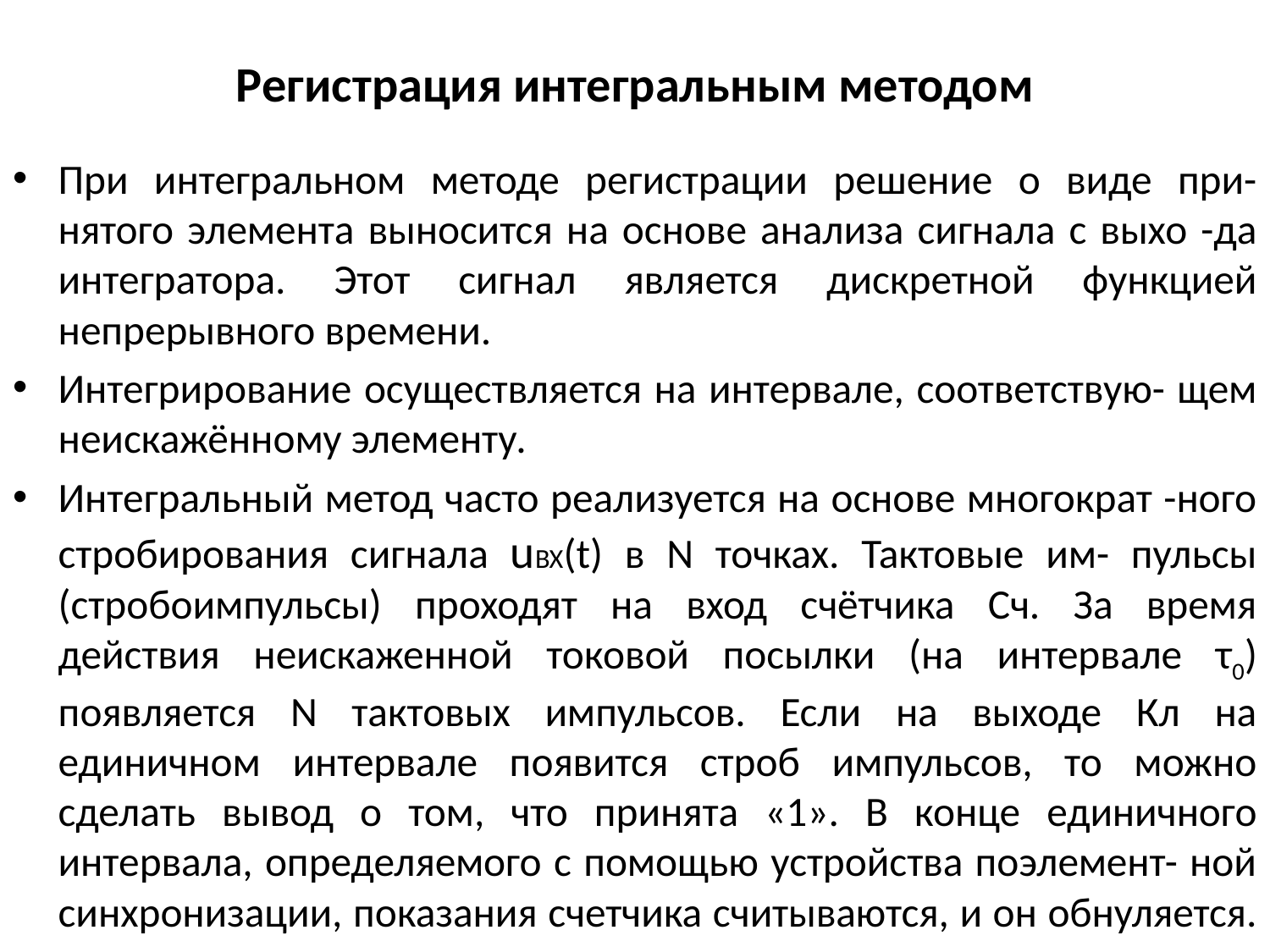

# Регистрация интегральным методом
При интегральном методе регистрации решение о виде при- нятого элемента выносится на основе анализа сигнала с выхо -да интегратора. Этот сигнал является дискретной функцией непрерывного времени.
Интегрирование осуществляется на интервале, соответствую- щем неискажённому элементу.
Интегральный метод часто реализуется на основе многократ -ного стробирования сигнала uBX(t) в N точках. Тактовые им- пульсы (стробоимпульсы) проходят на вход счётчика Сч. За время действия неискаженной токовой посылки (на интервале τ0) появляется N тактовых импульсов. Если на выходе Кл на единичном интервале появится строб импульсов, то можно сделать вывод о том, что принята «1». В конце единичного интервала, определяемого с помощью устройства поэлемент- ной синхронизации, показания счетчика считываются, и он обнуляется.